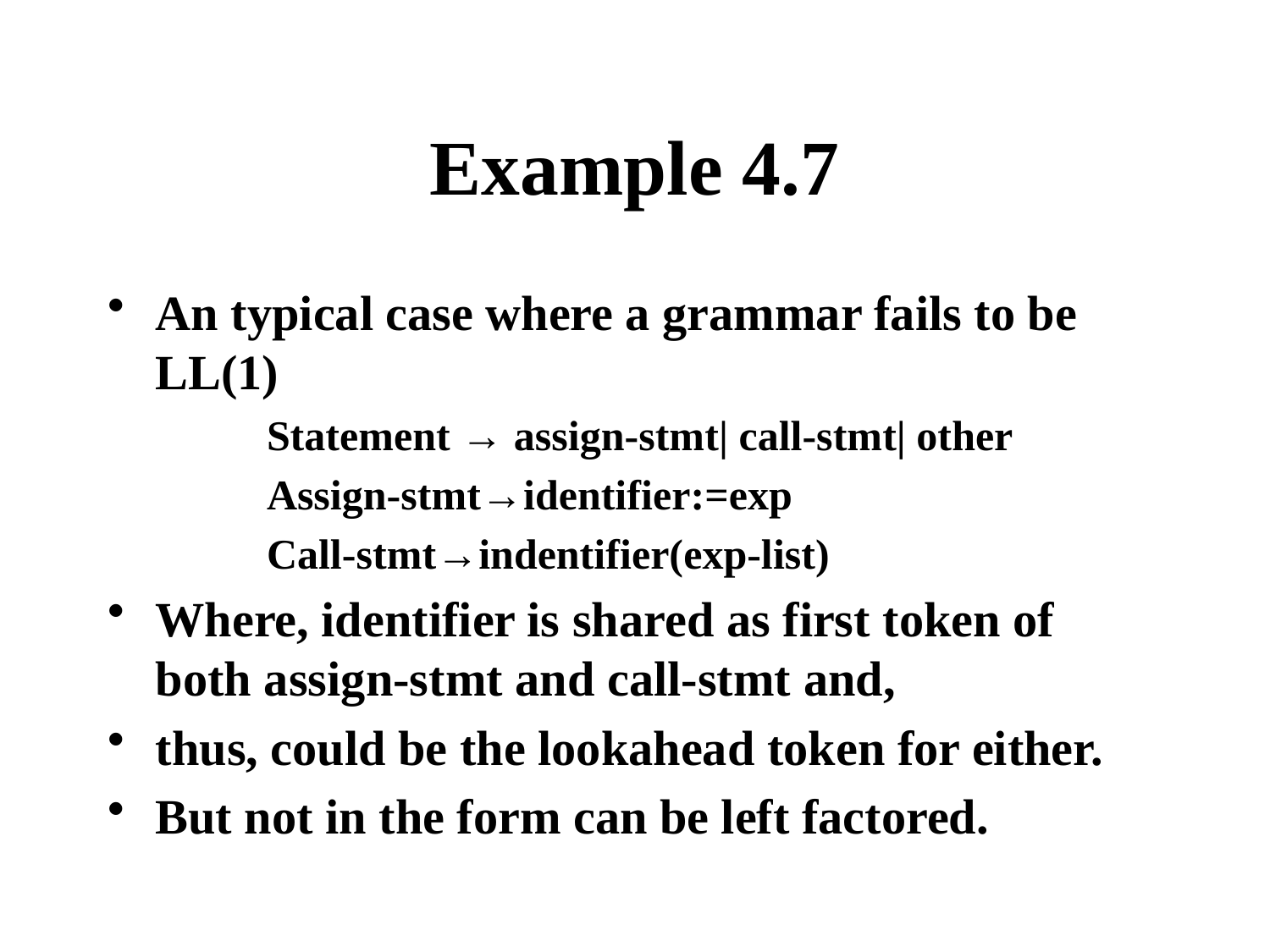

# Example 4.7
An typical case where a grammar fails to be LL(1)
         Statement → assign-stmt| call-stmt| other
         Assign-stmt→identifier:=exp
         Call-stmt→indentifier(exp-list)
Where, identifier is shared as first token of both assign-stmt and call-stmt and,
thus, could be the lookahead token for either.
But not in the form can be left factored.